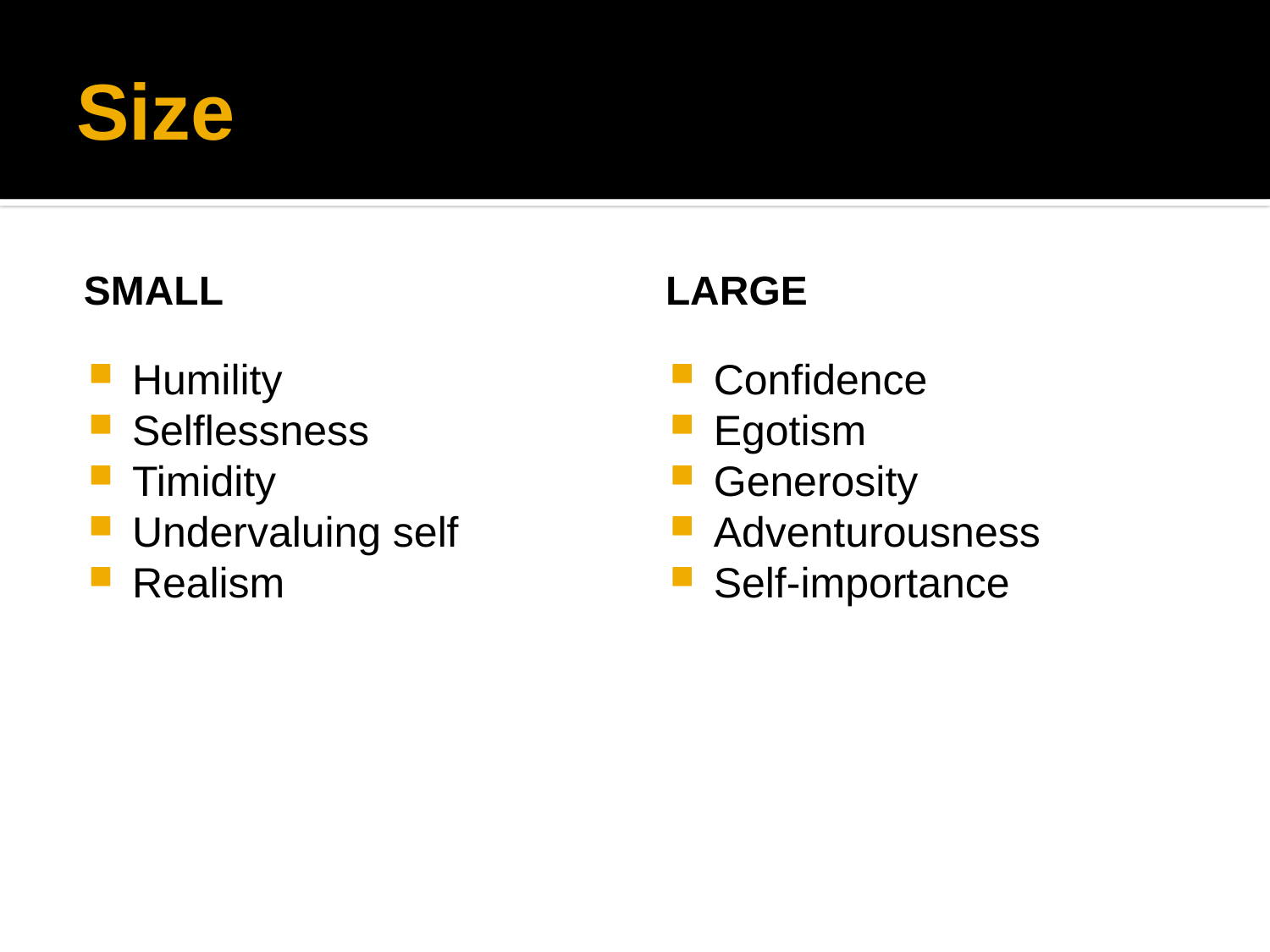

# Size
Small
Large
Humility
Selflessness
Timidity
Undervaluing self
Realism

Confidence
Egotism
Generosity
Adventurousness
Self-importance